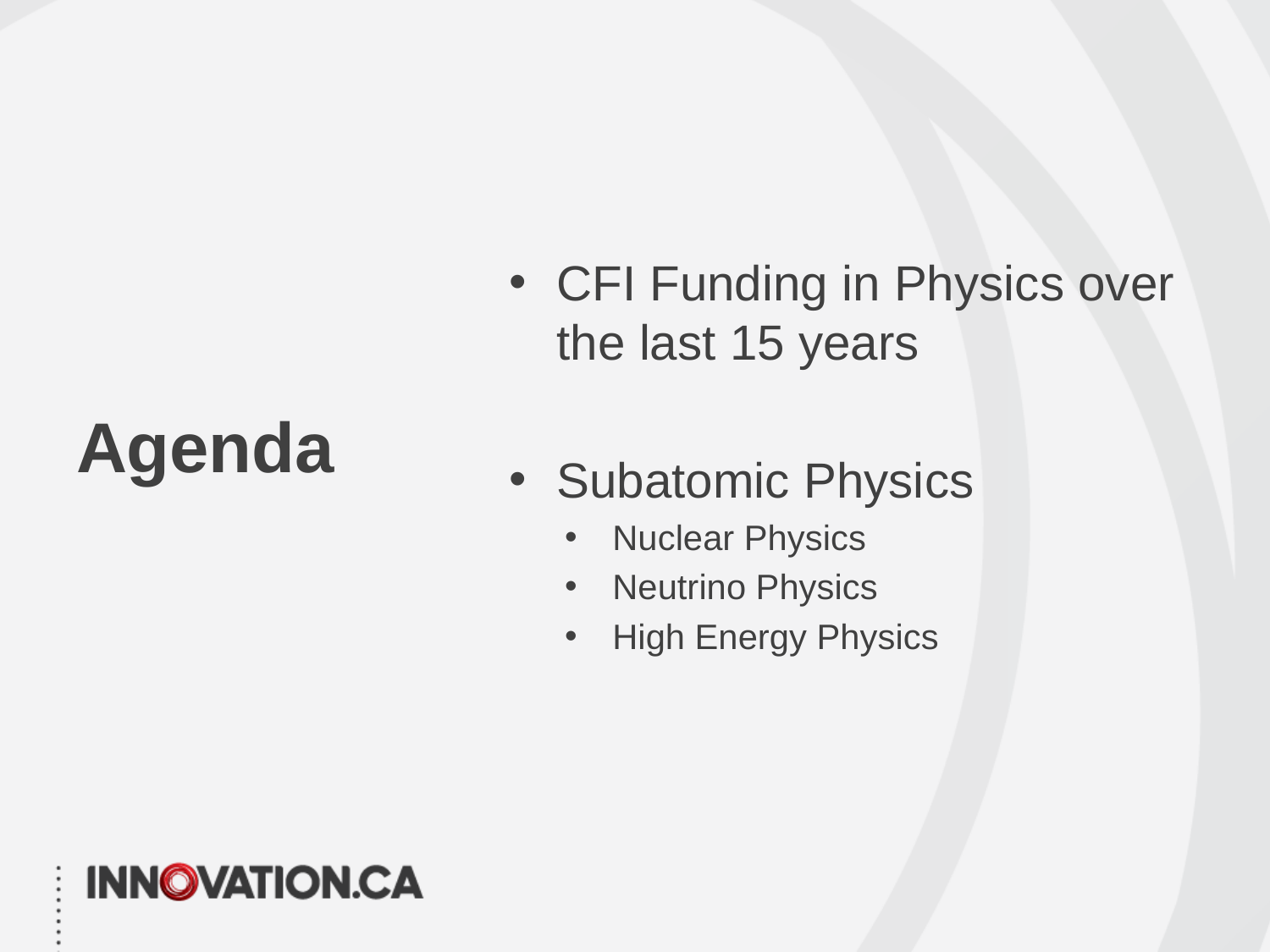

# Agenda

CFI Funding in Physics over the last 15 years

Subatomic Physics
Nuclear Physics
Neutrino Physics
High Energy Physics